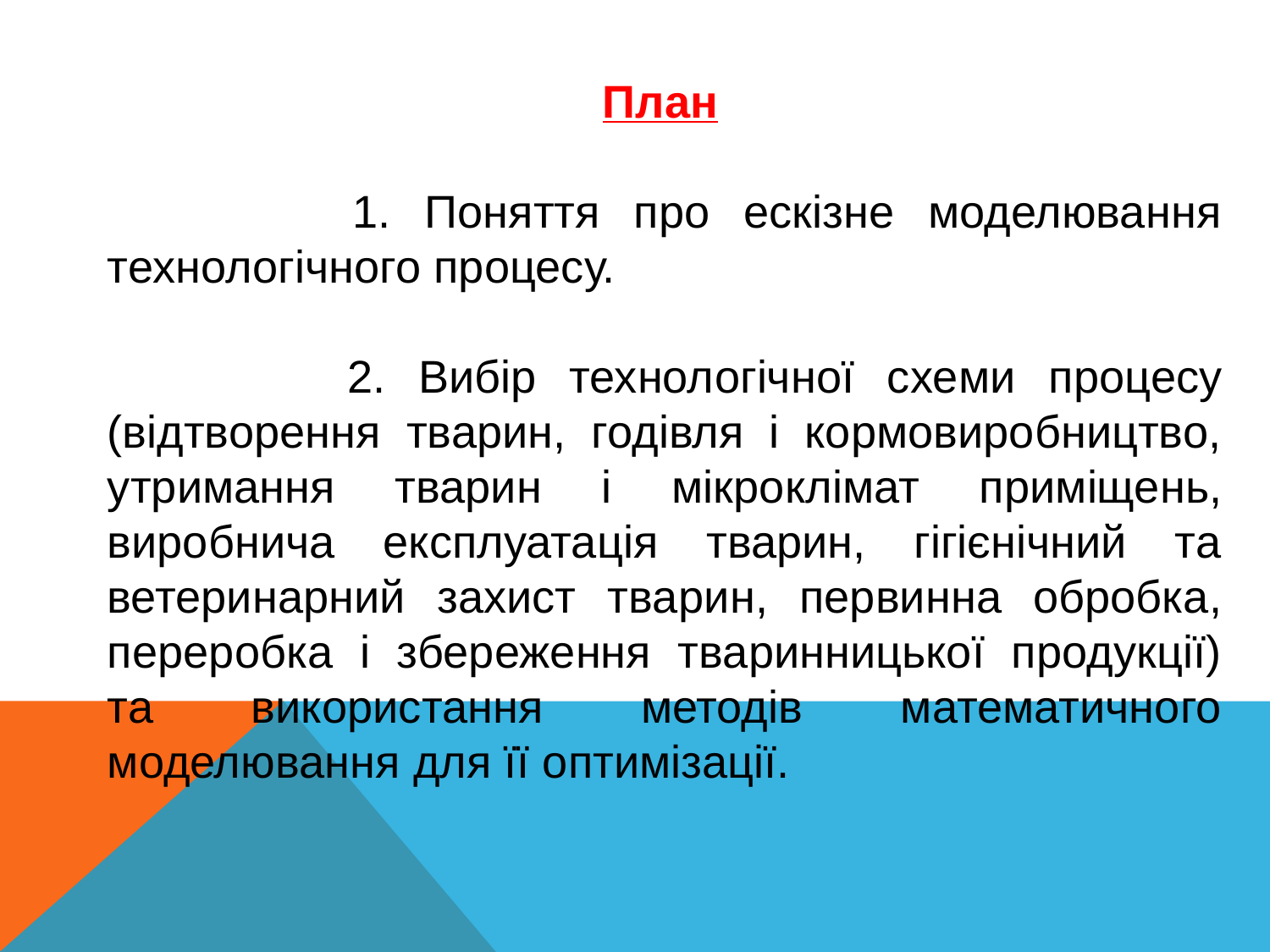

План

    	 1. Поняття про ескізне моделювання технологічного процесу.

    	 2. Вибір технологічної схе­ми процесу (відтворення тварин, годівля і кормовиробництво, утримання тварин і мікро­клімат приміщень, виробнича експлуатація тварин, гігієнічний та ветеринарний захист тва­рин, первинна обробка, переробка і збереження тваринницької продукції) та використання методів математичного моделювання для її оптимізації.